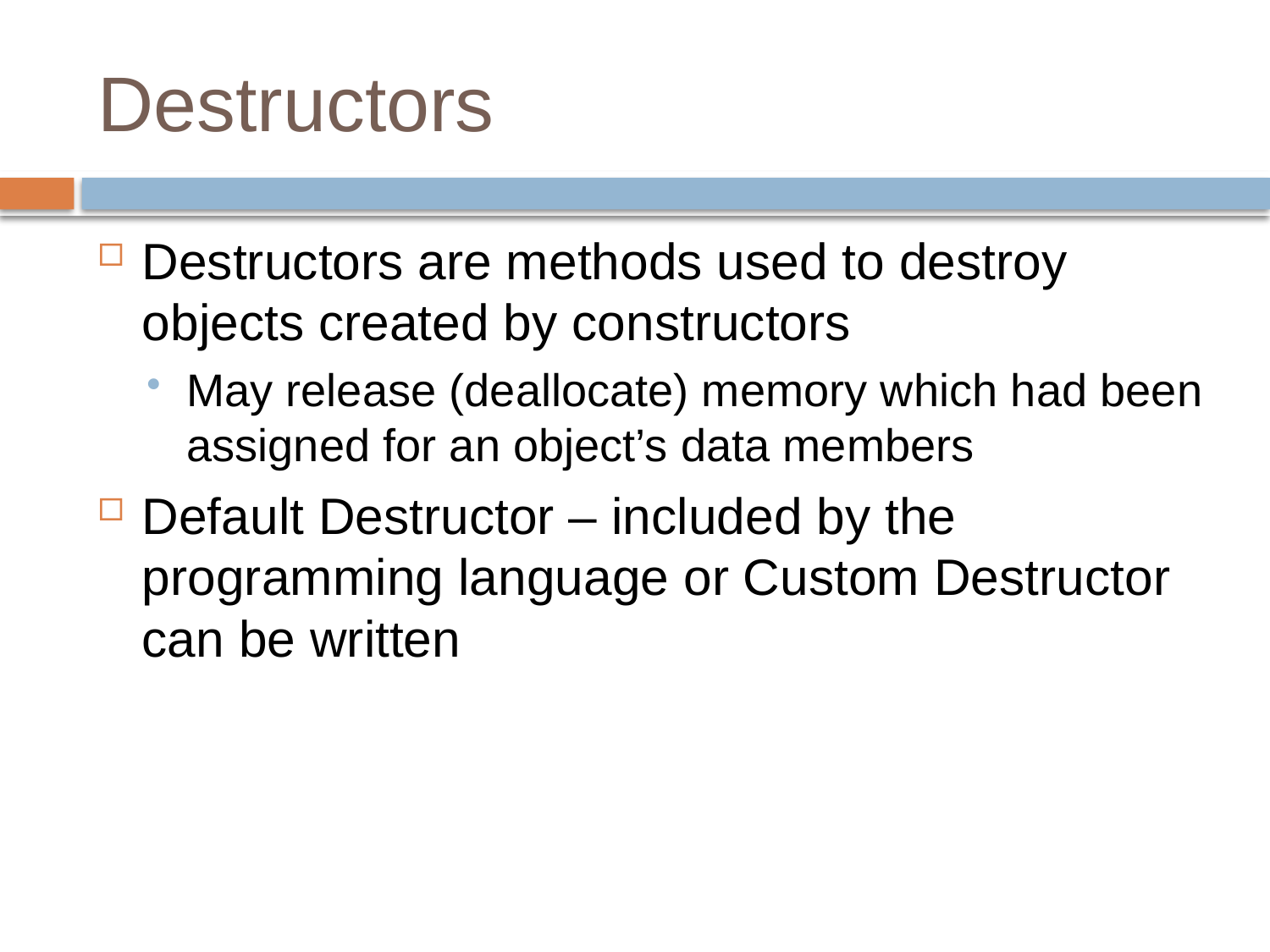

# Destructors
Destructors are methods used to destroy objects created by constructors
May release (deallocate) memory which had been assigned for an object’s data members
Default Destructor – included by the programming language or Custom Destructor can be written